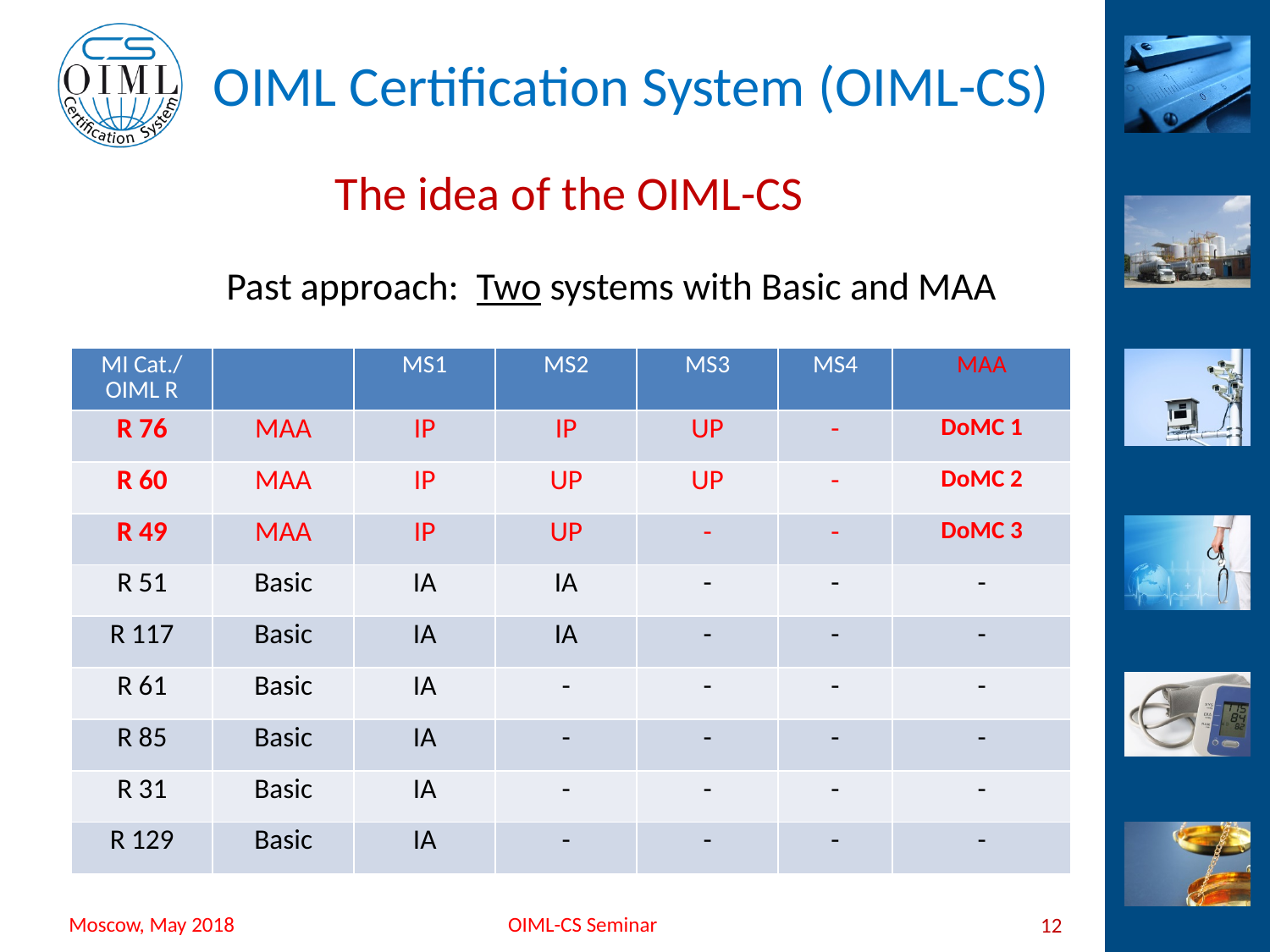

# The idea of the OIML-CS
 Past approach:  Two systems with Basic and MAA
| MI Cat./ OIML R |  | MS1 | MS2 | MS3 | MS4 | MAA |
| --- | --- | --- | --- | --- | --- | --- |
| R 76 | MAA | IP | IP | UP | - | DoMC 1 |
| R 60 | MAA | IP | UP | UP | - | DoMC 2 |
| R 49 | MAA | IP | UP | - | - | DoMC 3 |
| R 51 | Basic | IA | IA | - | - | - |
| R 117 | Basic | IA | IA | - | - | - |
| R 61 | Basic | IA | - | - | - | - |
| R 85 | Basic | IA | - | - | - | - |
| R 31 | Basic | IA | - | - | - | - |
| R 129 | Basic | IA | - | - | - | - |
12